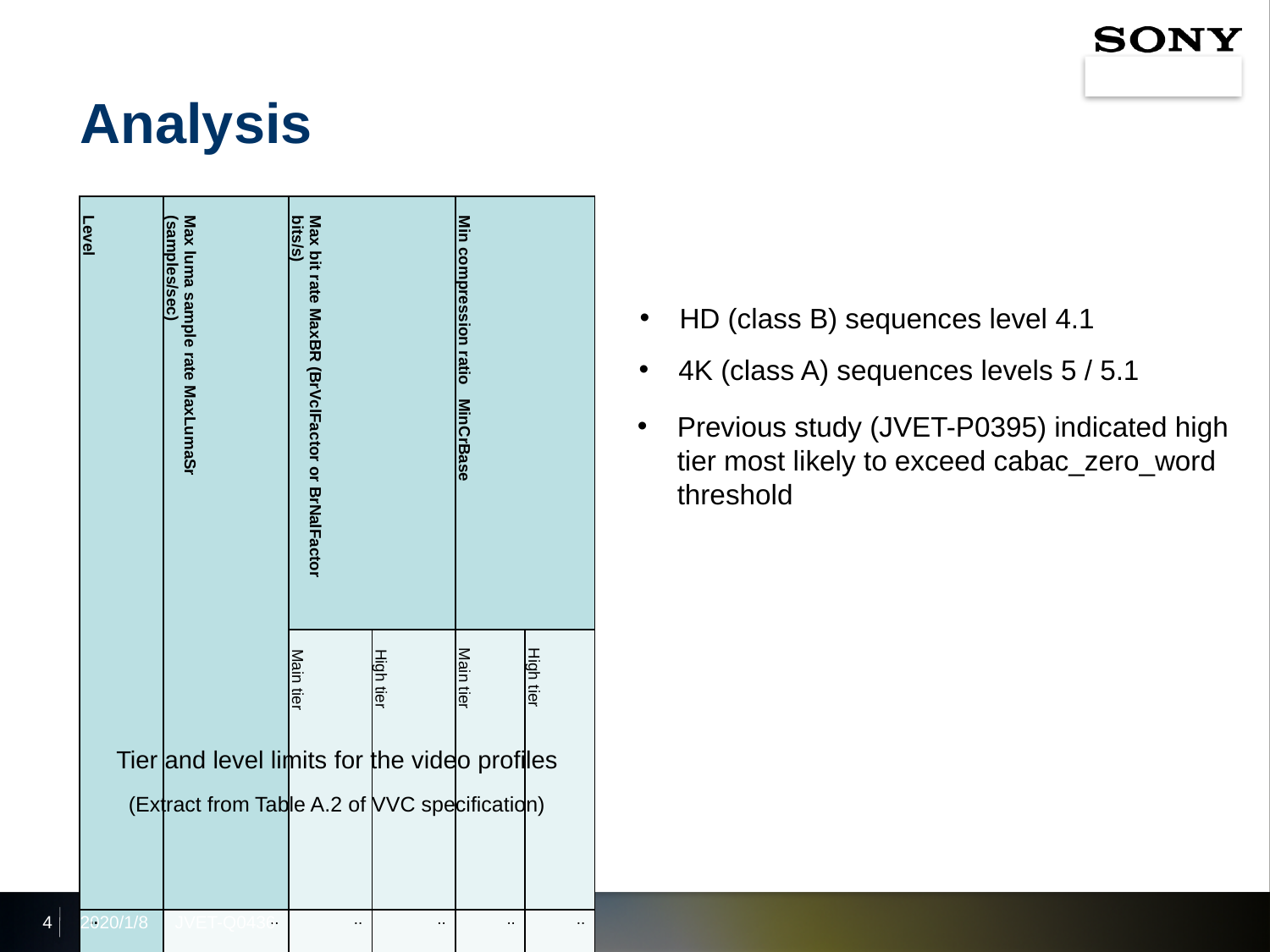

# Analysis
| Level | Max luma sample rate MaxLumaSr (samples/sec) | Max bit rate MaxBR (BrVclFactor or BrNalFactor bits/s) |  | Min compression ratio MinCrBase |  |
| --- | --- | --- | --- | --- | --- |
|  |  | Main tier | High tier | Main tier | High tier |
| .. | .. | .. | .. | .. | .. |
| 4.1 | 133 693 440 | 20 000 | 50 000 | 4 | 4 |
| 5 | 267 386 880 | 25 000 | 100 000 | 6 | 4 |
| 5.1 | 534 773 760 | 40 000 | 160 000 | 8 | 4 |
| .. | .. | .. | .. | .. | .. |
HD (class B) sequences level 4.1
4K (class A) sequences levels 5 / 5.1
Previous study (JVET-P0395) indicated high tier most likely to exceed cabac_zero_word threshold
Tier and level limits for the video profiles
(Extract from Table A.2 of VVC specification)
4
2020/1/8
JVET-Q0436